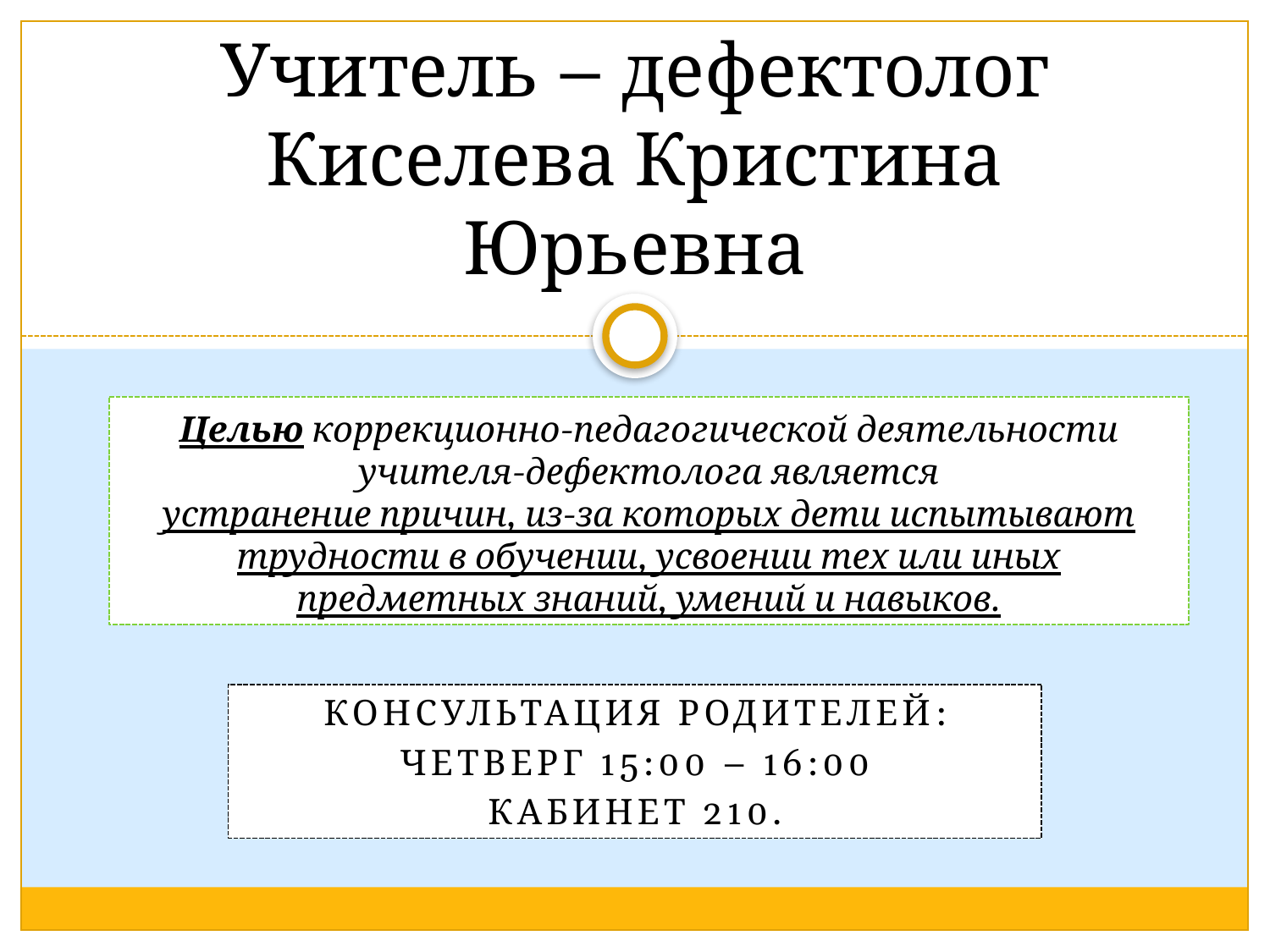

# Учитель – дефектолог Киселева Кристина Юрьевна
Целью коррекционно-педагогической деятельности
 учителя-дефектолога является
устранение причин, из-за которых дети испытывают трудности в обучении, усвоении тех или иных предметных знаний, умений и навыков.
Консультация родителей:
Четверг 15:00 – 16:00
Кабинет 210.